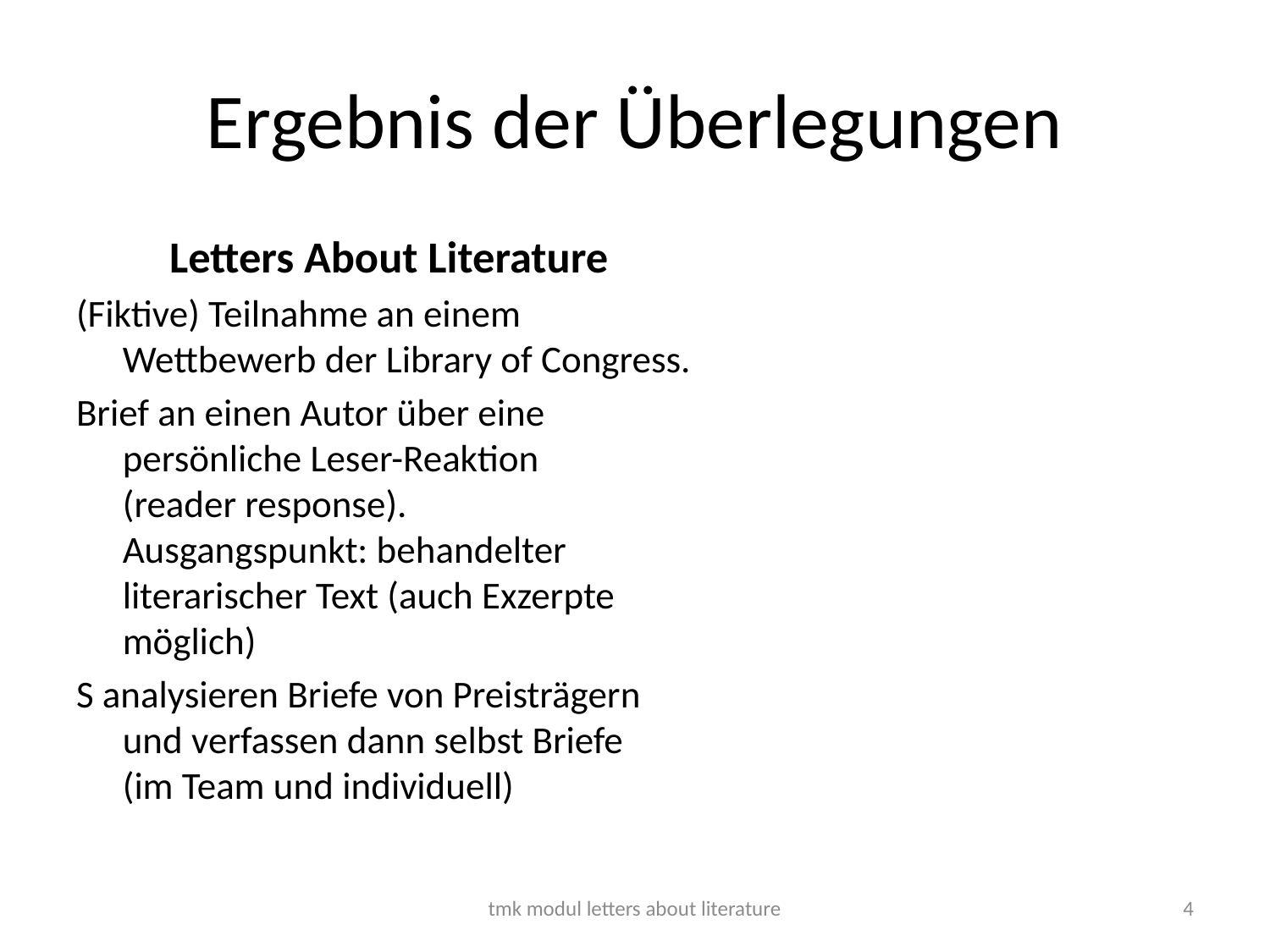

# Ergebnis der Überlegungen
Letters About Literature
(Fiktive) Teilnahme an einem Wettbewerb der Library of Congress.
Brief an einen Autor über eine  persönliche Leser-Reaktion
(reader response).
Ausgangspunkt: behandelter literarischer Text (auch Exzerpte möglich)
S analysieren Briefe von Preisträgern und verfassen dann selbst Briefe
(im Team und individuell)

tmk modul letters about literature
4